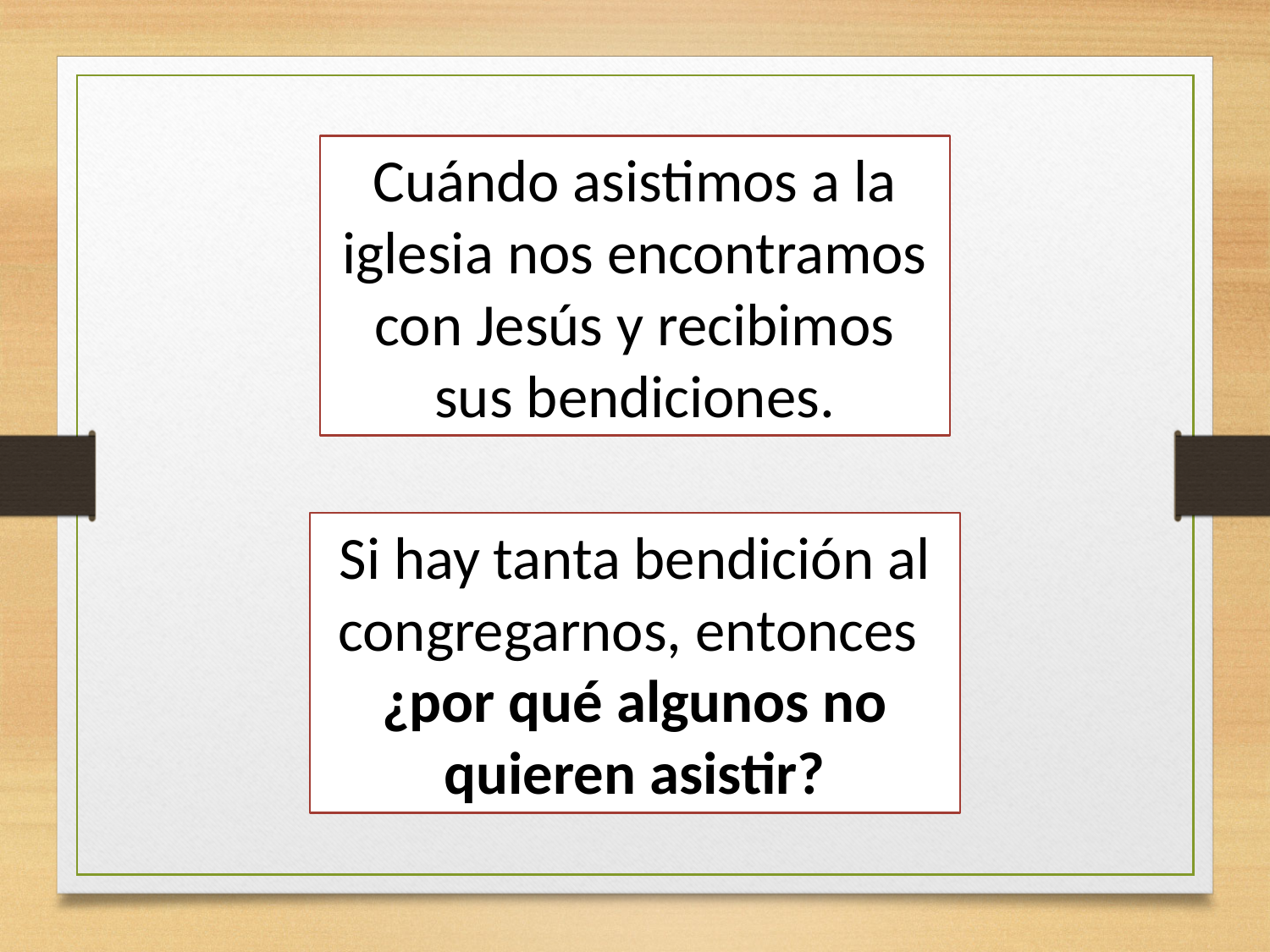

Cuándo asistimos a la iglesia nos encontramos con Jesús y recibimos sus bendiciones.
Si hay tanta bendición al congregarnos, entonces
¿por qué algunos no quieren asistir?